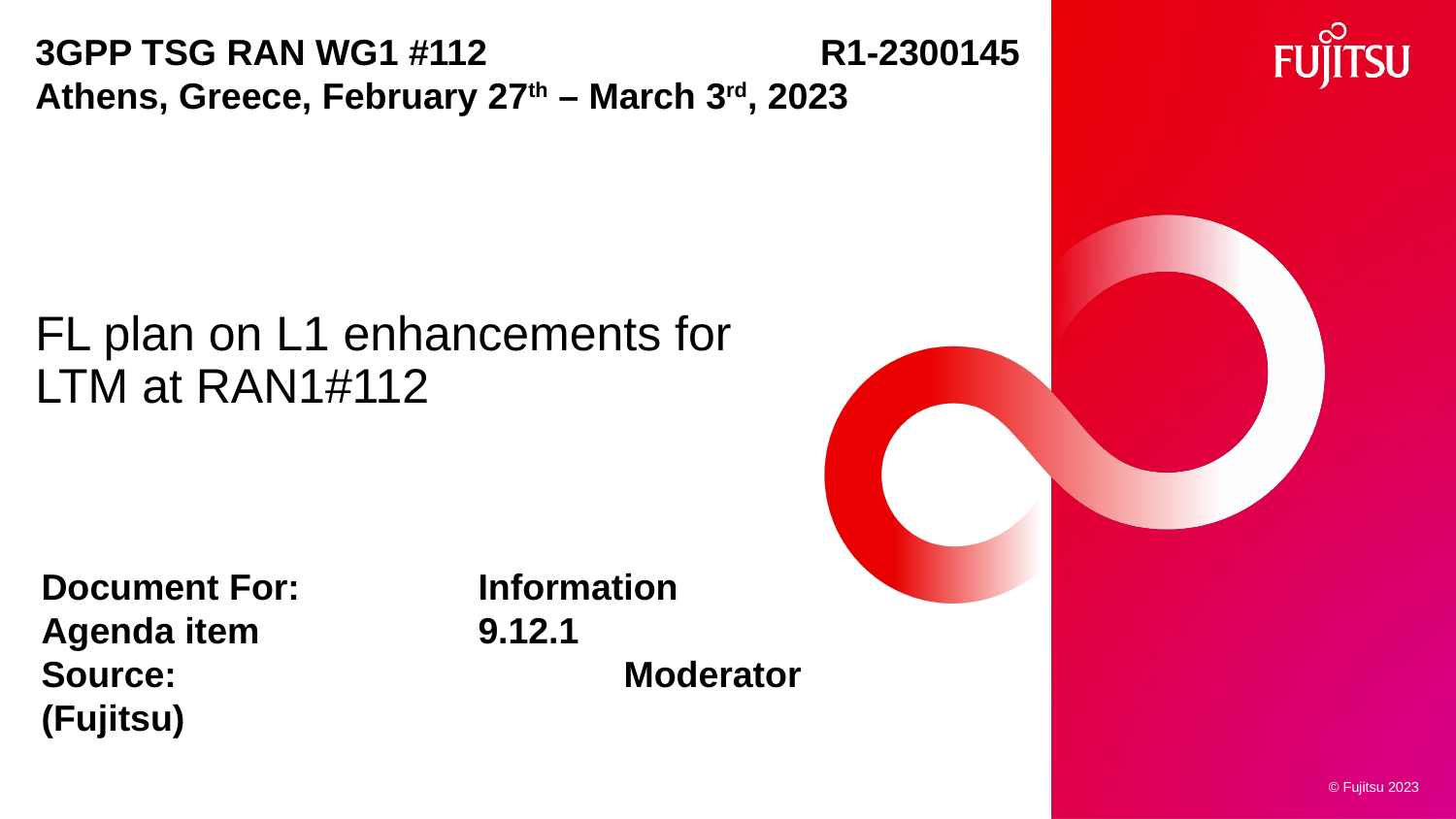

3GPP TSG RAN WG1 #112	R1-2300145
Athens, Greece, February 27th – March 3rd, 2023

# FL plan on L1 enhancements for LTM at RAN1#112
Document For: 		Information
Agenda item 		9.12.1
Source: 				Moderator (Fujitsu)
1
© Fujitsu 2023